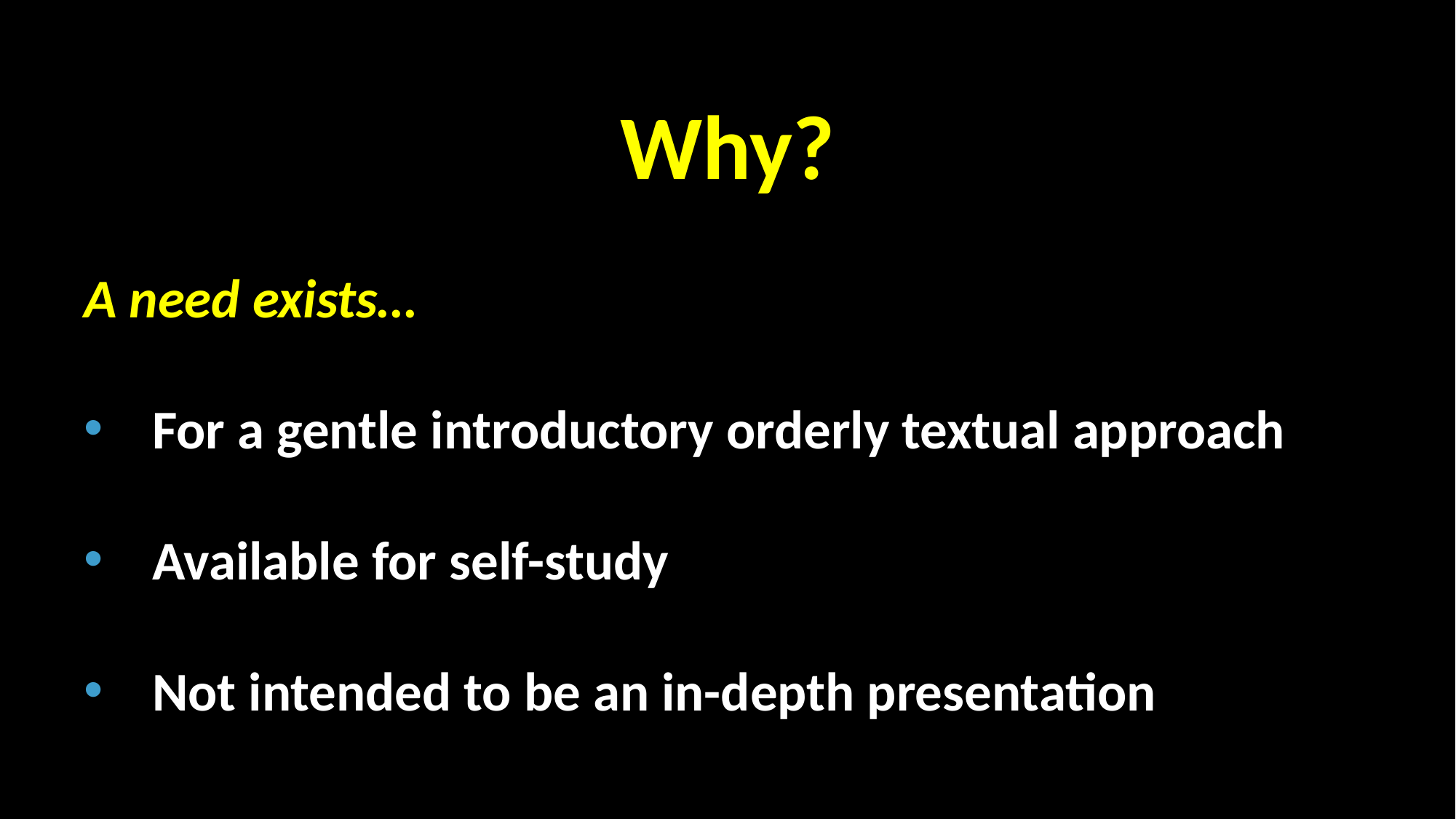

Why?

A need exists…

For a gentle introductory orderly textual approach

Available for self-study

Not intended to be an in-depth presentation